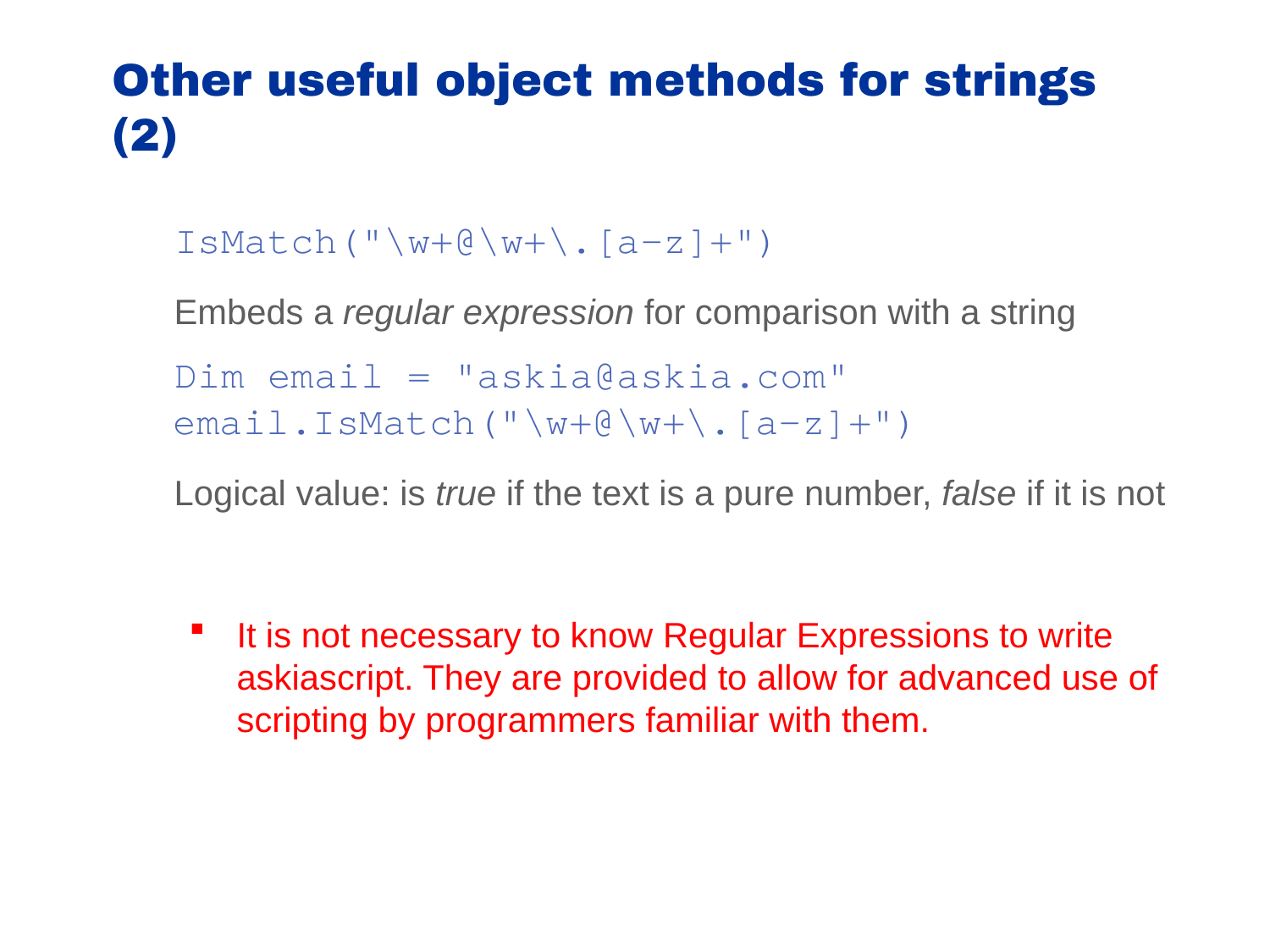

# Other useful object methods for strings  (2)
IsMatch("\w+@\w+\.[a-z]+")
Embeds a regular expression for comparison with a string
Dim email = "askia@askia.com" email.IsMatch("\w+@\w+\.[a-z]+")
Logical value: is true if the text is a pure number, false if it is not

It is not necessary to know Regular Expressions to write askiascript. They are provided to allow for advanced use of scripting by programmers familiar with them.